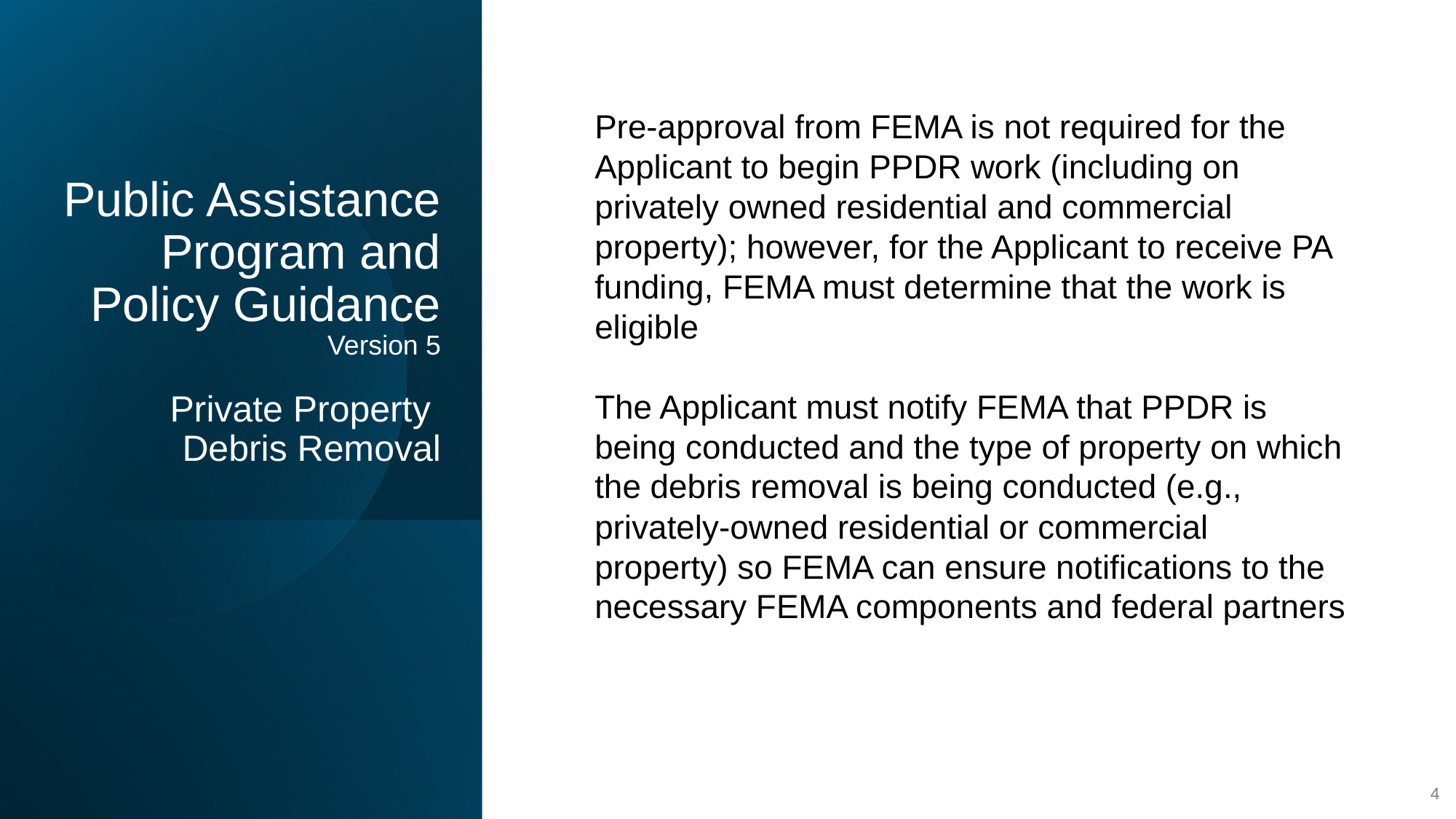

# Public Assistance Program and Policy Guidance Version 5 Private Property Debris Removal
Pre-approval from FEMA is not required for the Applicant to begin PPDR work (including on privately owned residential and commercial property); however, for the Applicant to receive PA funding, FEMA must determine that the work is eligible

The Applicant must notify FEMA that PPDR is being conducted and the type of property on which the debris removal is being conducted (e.g., privately-owned residential or commercial property) so FEMA can ensure notifications to the necessary FEMA components and federal partners

4